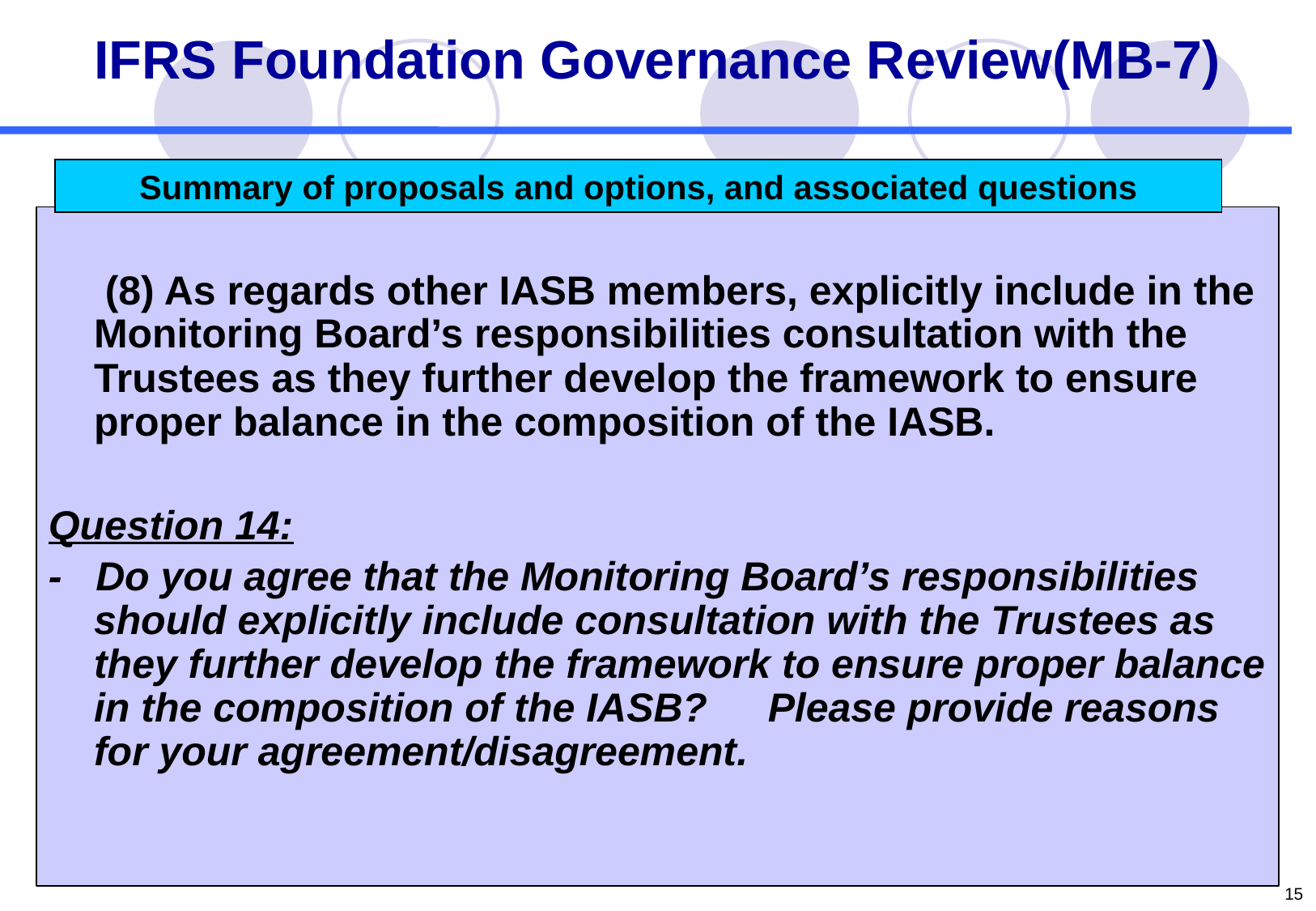

# IFRS Foundation Governance Review(MB-7)

Summary of proposals and options, and associated questions

     (8) As regards other IASB members, explicitly include in the Monitoring Board’s responsibilities consultation with the Trustees as they further develop the framework to ensure proper balance in the composition of the IASB.

Question 14:
-   Do you agree that the Monitoring Board’s responsibilities should explicitly include consultation with the Trustees as they further develop the framework to ensure proper balance in the composition of the IASB?　Please provide reasons for your agreement/disagreement.
15